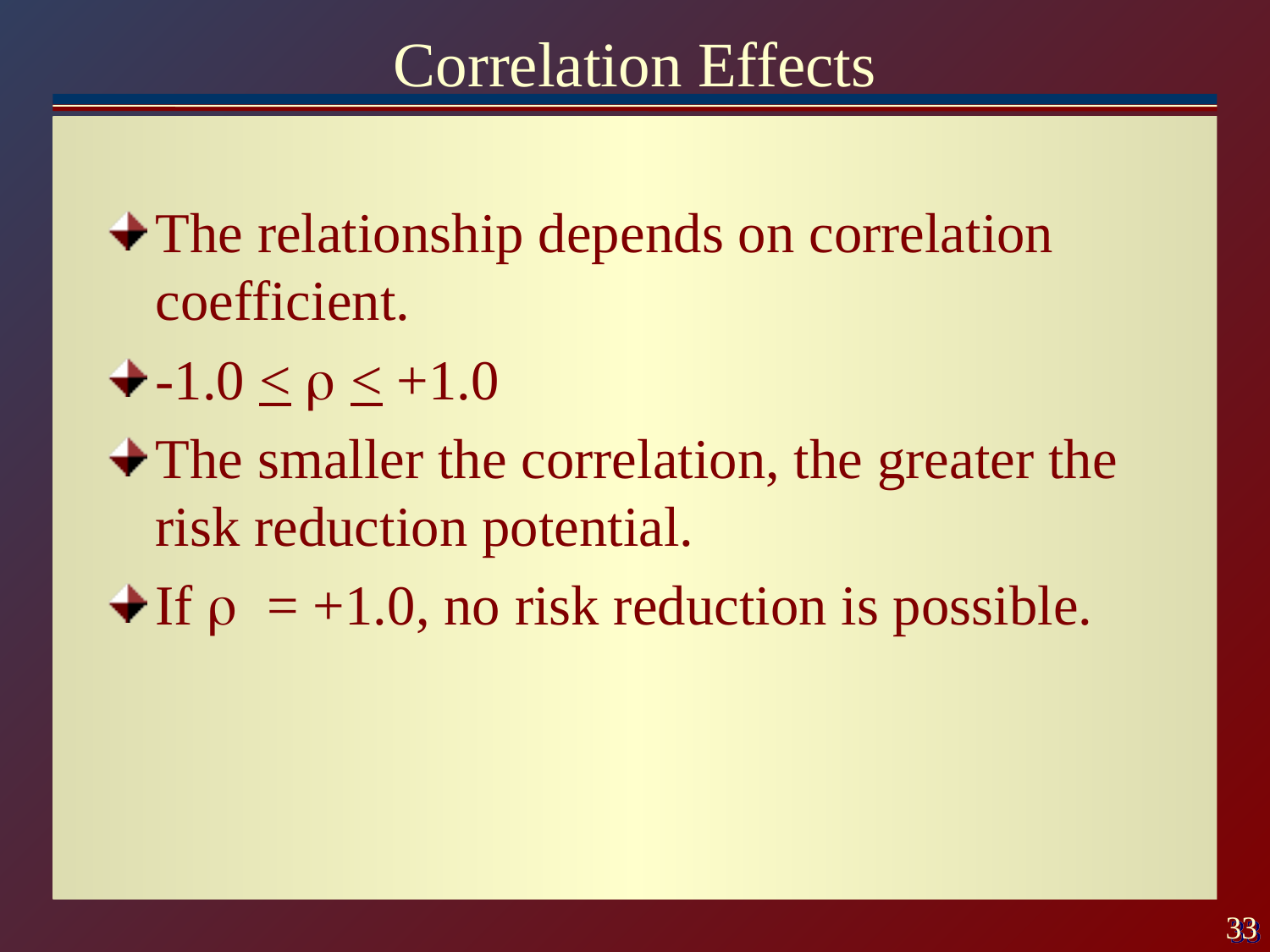

# Correlation Effects
The relationship depends on correlation coefficient.
-1.0 < ρ < +1.0
The smaller the correlation, the greater the risk reduction potential.
If ρ = +1.0, no risk reduction is possible.